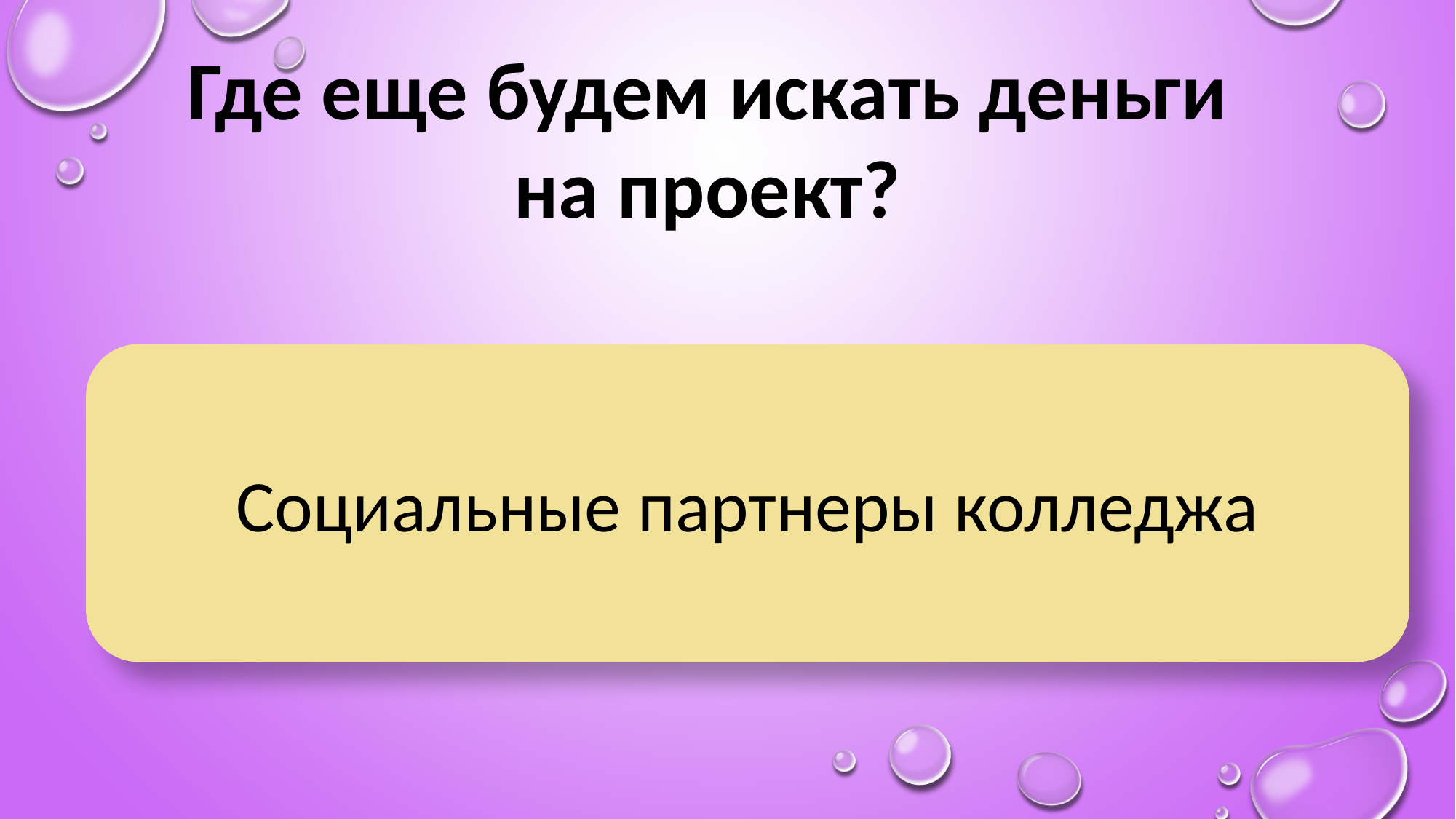

Где еще будем искать деньги на проект?

Социальные партнеры колледжа